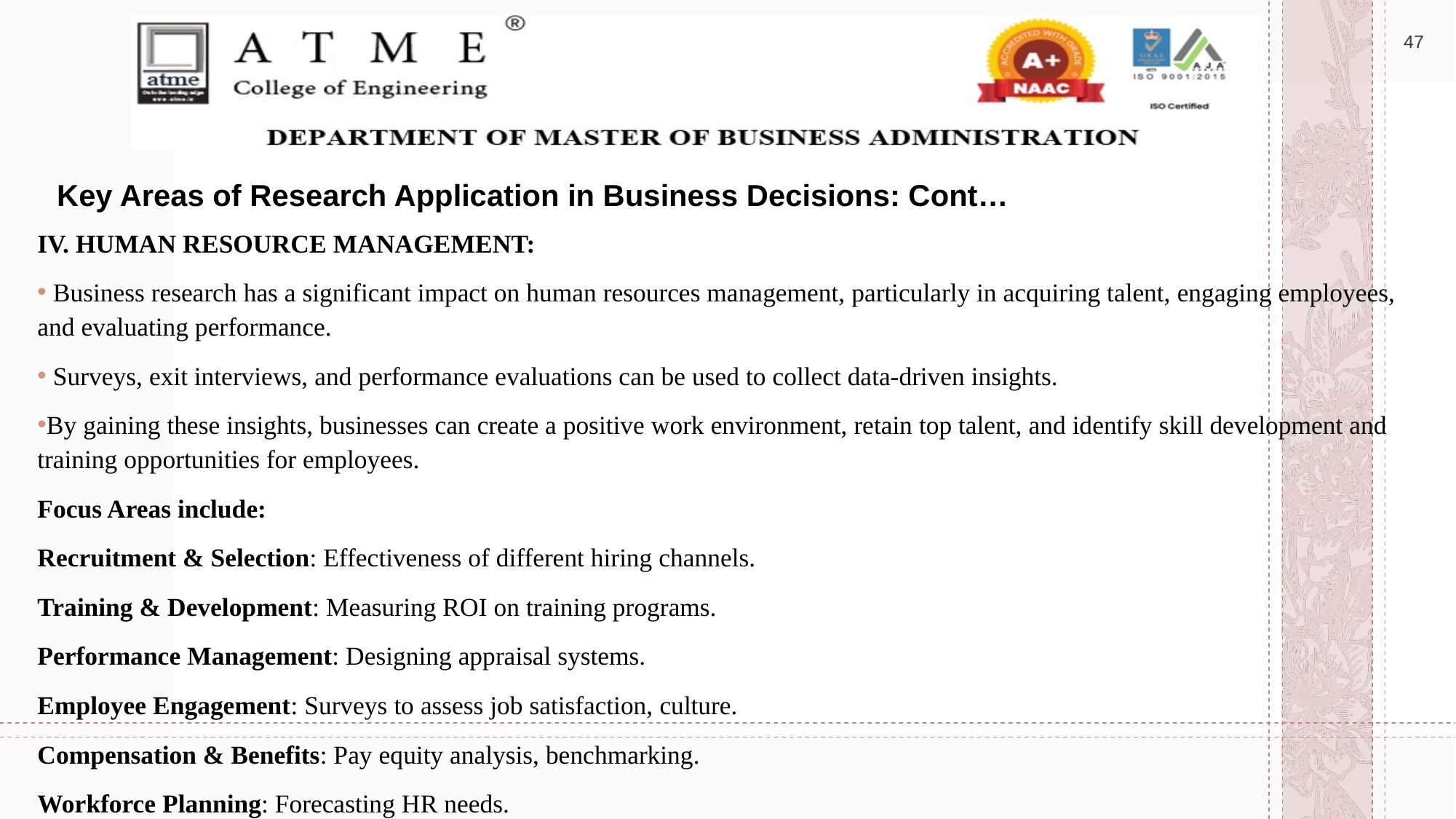

47
# Key Areas of Research Application in Business Decisions: Cont…
IV. HUMAN RESOURCE MANAGEMENT:
 Business research has a significant impact on human resources management, particularly in acquiring talent, engaging employees, and evaluating performance.
 Surveys, exit interviews, and performance evaluations can be used to collect data-driven insights.
By gaining these insights, businesses can create a positive work environment, retain top talent, and identify skill development and training opportunities for employees.
Focus Areas include:
Recruitment & Selection: Effectiveness of different hiring channels.
Training & Development: Measuring ROI on training programs.
Performance Management: Designing appraisal systems.
Employee Engagement: Surveys to assess job satisfaction, culture.
Compensation & Benefits: Pay equity analysis, benchmarking.
Workforce Planning: Forecasting HR needs.